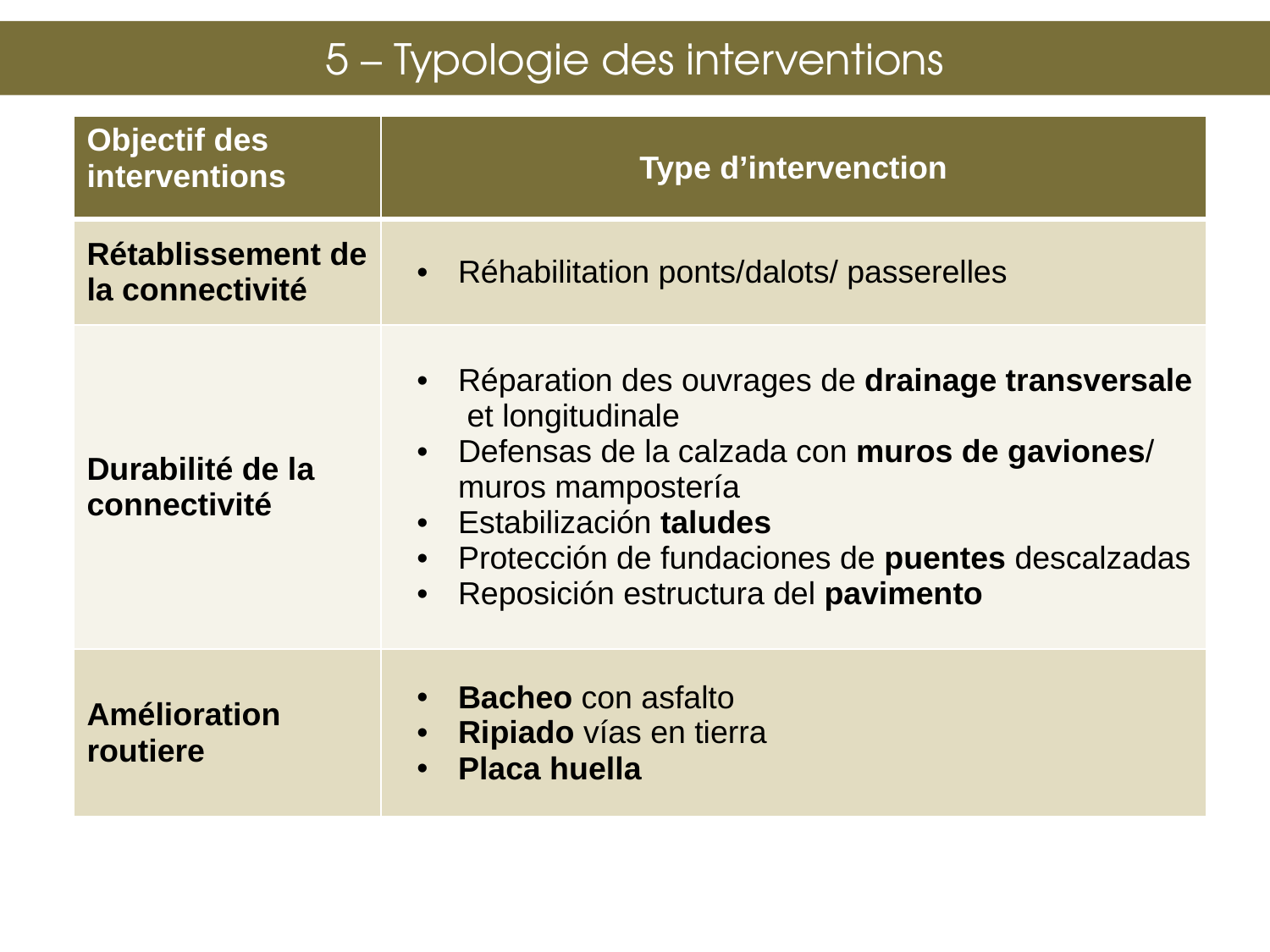

# 5 – Typologie des interventions
| Objectif des interventions | Type d’intervenction |
| --- | --- |
| Rétablissement de la connectivité | Réhabilitation ponts/dalots/ passerelles |
| Durabilité de la connectivité | Réparation des ouvrages de drainage transversale et longitudinale Defensas de la calzada con muros de gaviones/ muros mampostería Estabilización taludes Protección de fundaciones de puentes descalzadas Reposición estructura del pavimento |
| Amélioration routiere | Bacheo con asfalto Ripiado vías en tierra Placa huella |